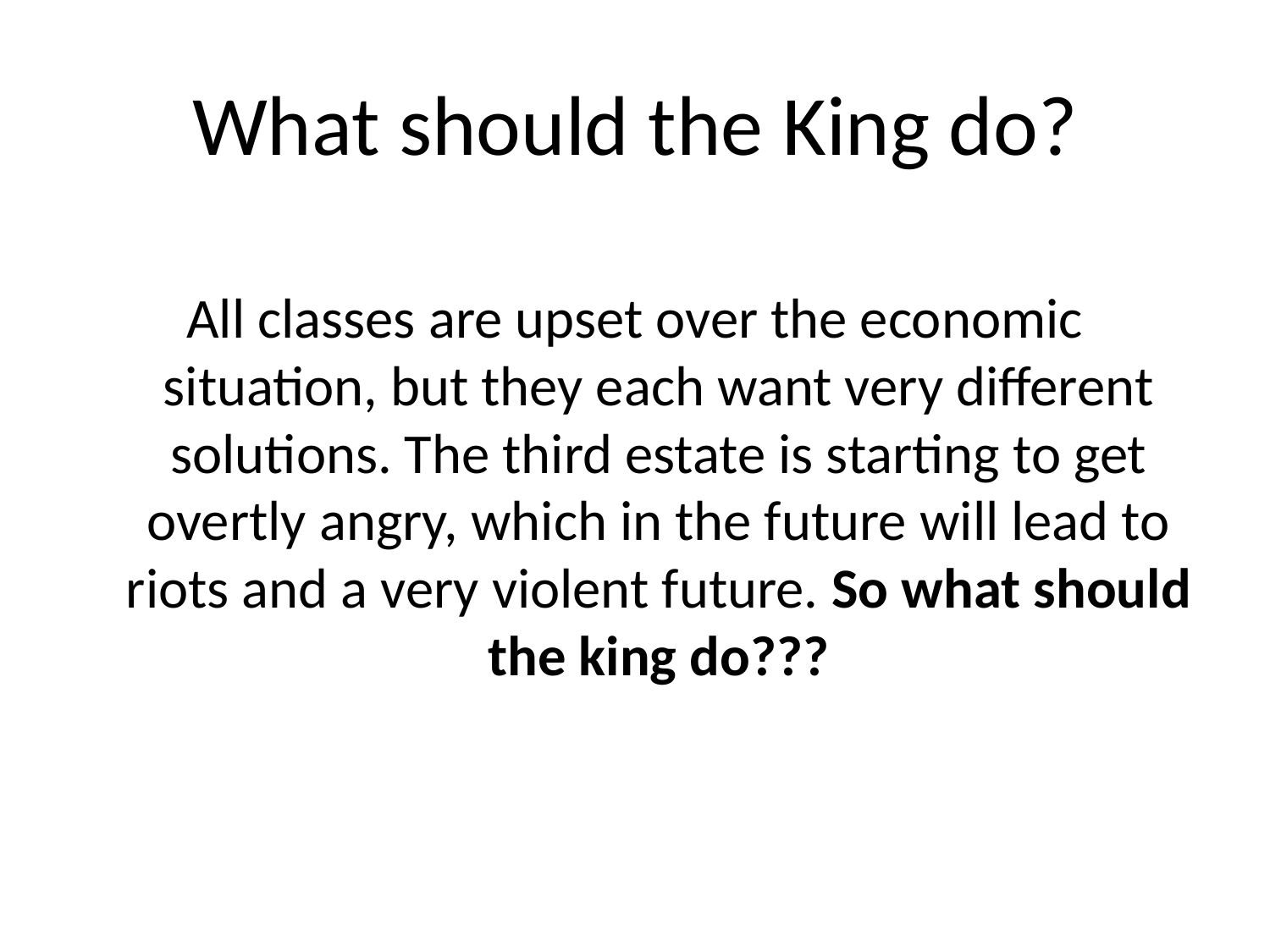

# What should the King do?
All classes are upset over the economic situation, but they each want very different solutions. The third estate is starting to get overtly angry, which in the future will lead to riots and a very violent future. So what should the king do???